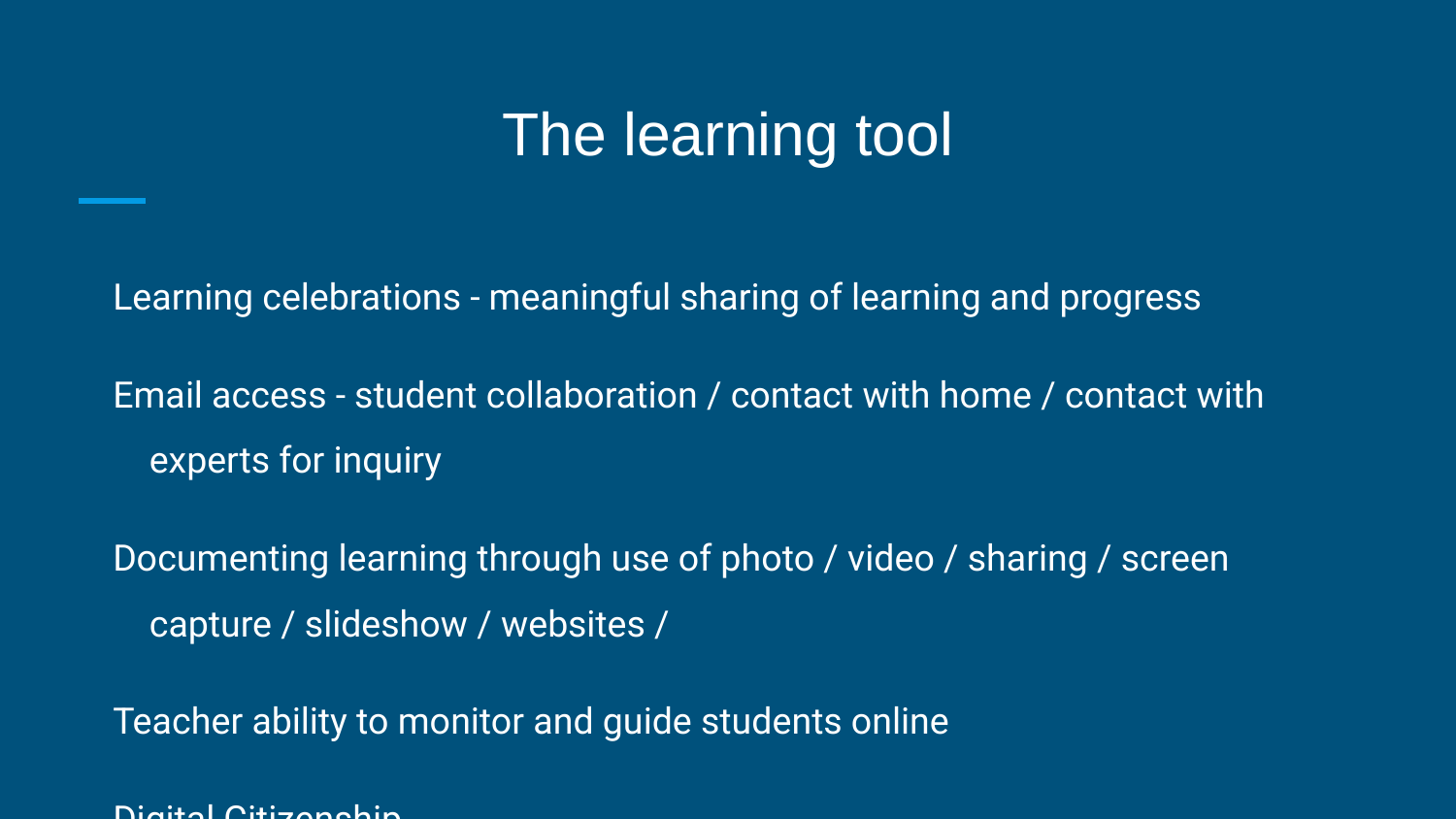

# The learning tool
Learning celebrations - meaningful sharing of learning and progress
Email access - student collaboration / contact with home / contact with experts for inquiry
Documenting learning through use of photo / video / sharing / screen capture / slideshow / websites /
Teacher ability to monitor and guide students online
Digital Citizenship